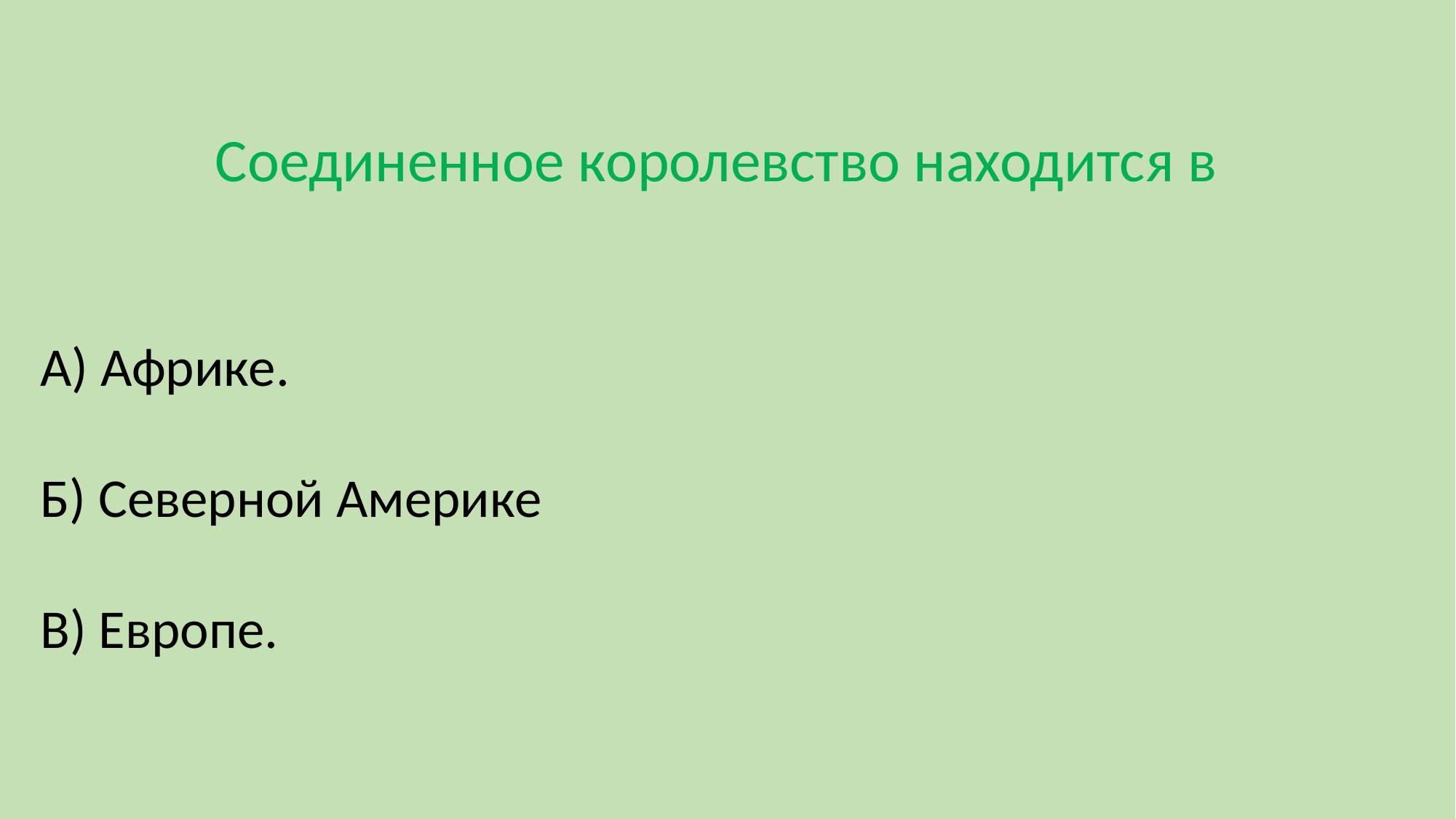

Соединенное королевство находится в

А) Африке.

Б) Северной Америке

В) Европе.